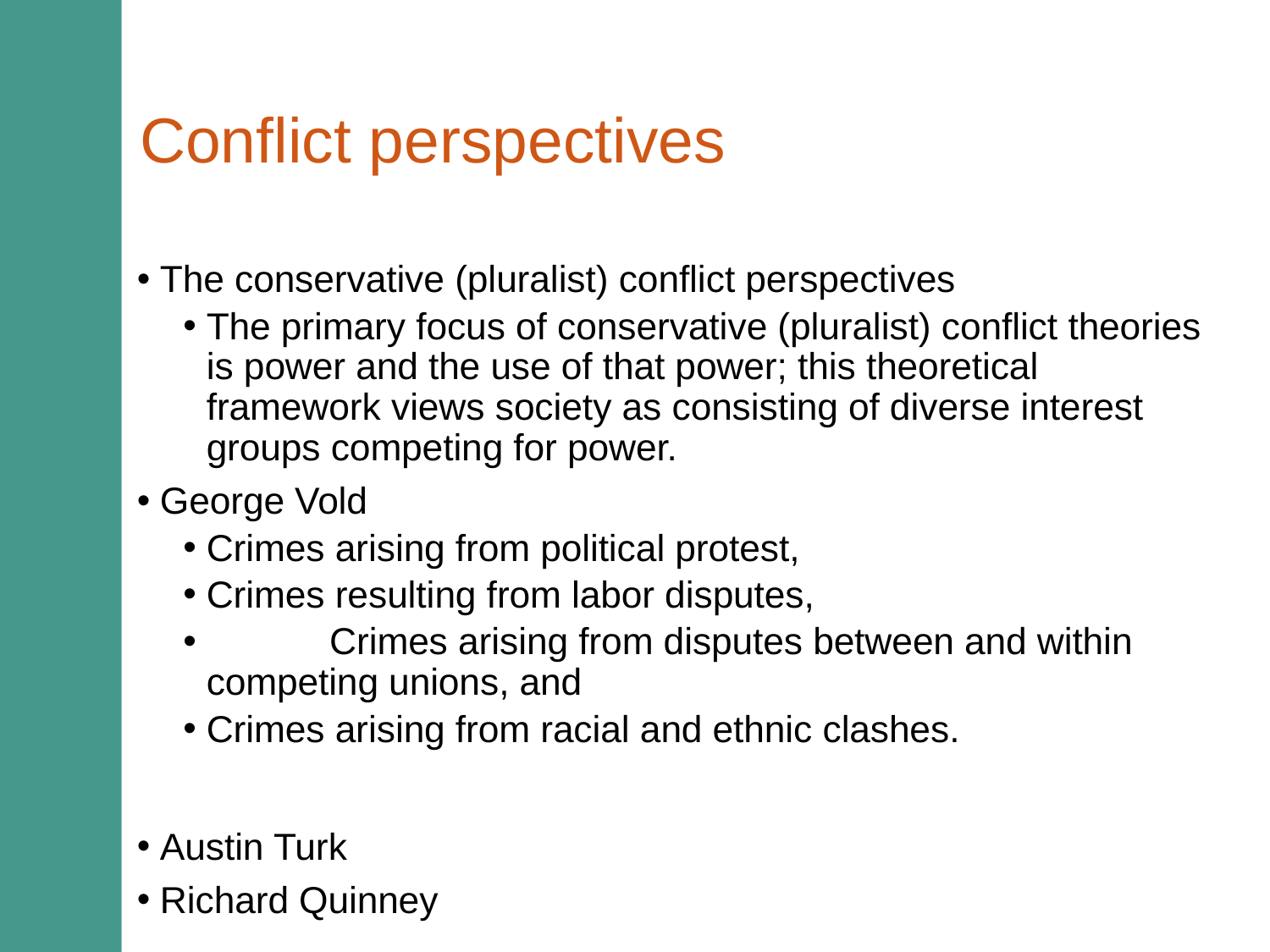

# Conflict perspectives
The conservative (pluralist) conflict perspectives
The primary focus of conservative (pluralist) conflict theories is power and the use of that power; this theoretical framework views society as consisting of diverse interest groups competing for power.
George Vold
Crimes arising from political protest,
Crimes resulting from labor disputes,
	Crimes arising from disputes between and within competing unions, and
Crimes arising from racial and ethnic clashes.

Austin Turk
Richard Quinney